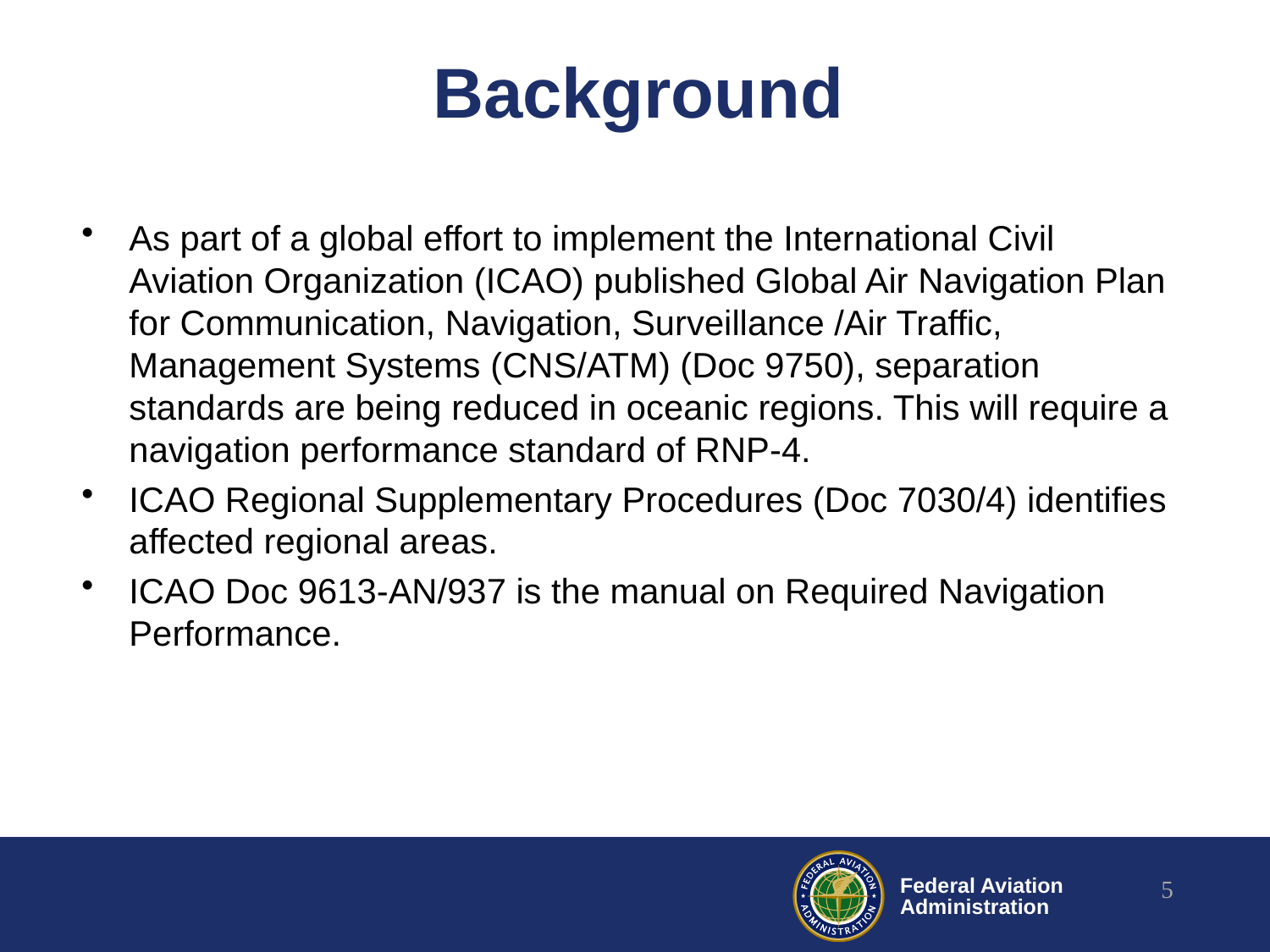

# Background
As part of a global effort to implement the International Civil Aviation Organization (ICAO) published Global Air Navigation Plan for Communication, Navigation, Surveillance /Air Traffic, Management Systems (CNS/ATM) (Doc 9750), separation standards are being reduced in oceanic regions. This will require a navigation performance standard of RNP-4.
ICAO Regional Supplementary Procedures (Doc 7030/4) identifies affected regional areas.
ICAO Doc 9613-AN/937 is the manual on Required Navigation Performance.
5